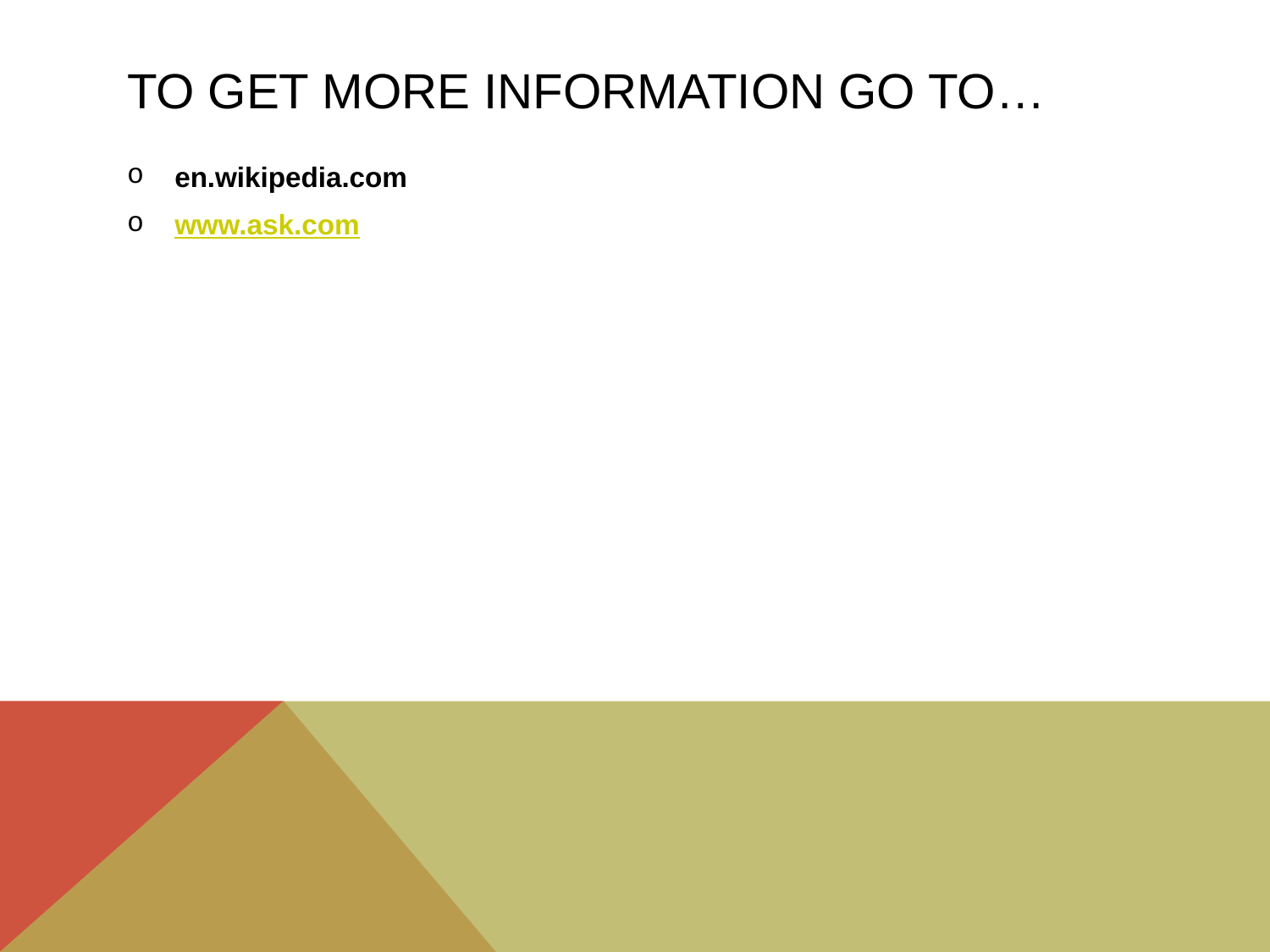

# TO get more information go to…
en.wikipedia.com
www.ask.com